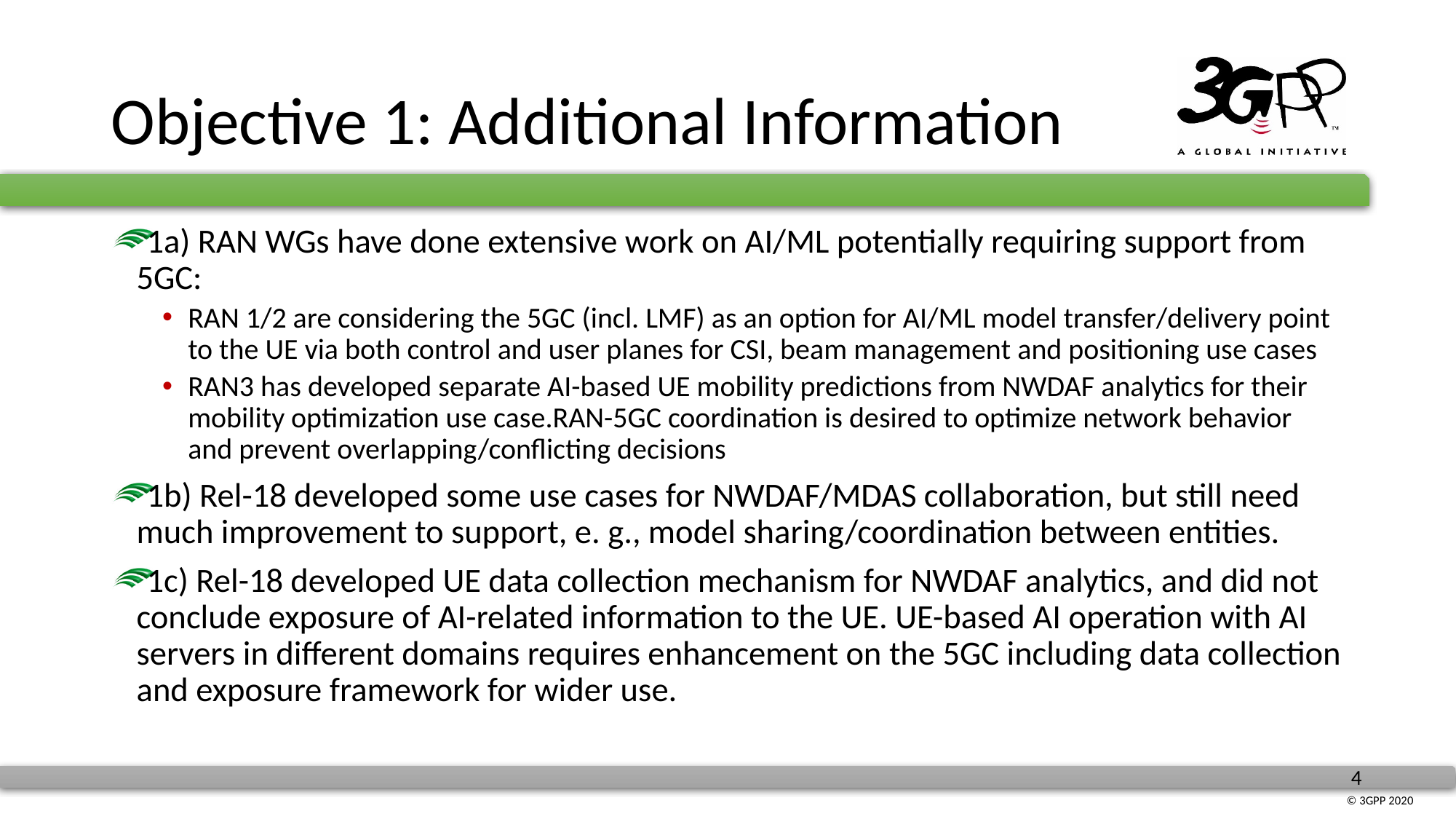

# Objective 1: Additional Information
1a) RAN WGs have done extensive work on AI/ML potentially requiring support from 5GC:
RAN 1/2 are considering the 5GC (incl. LMF) as an option for AI/ML model transfer/delivery point to the UE via both control and user planes for CSI, beam management and positioning use cases
RAN3 has developed separate AI-based UE mobility predictions from NWDAF analytics for their mobility optimization use case.RAN-5GC coordination is desired to optimize network behavior and prevent overlapping/conflicting decisions
1b) Rel-18 developed some use cases for NWDAF/MDAS collaboration, but still need much improvement to support, e. g., model sharing/coordination between entities.
1c) Rel-18 developed UE data collection mechanism for NWDAF analytics, and did not conclude exposure of AI-related information to the UE. UE-based AI operation with AI servers in different domains requires enhancement on the 5GC including data collection and exposure framework for wider use.